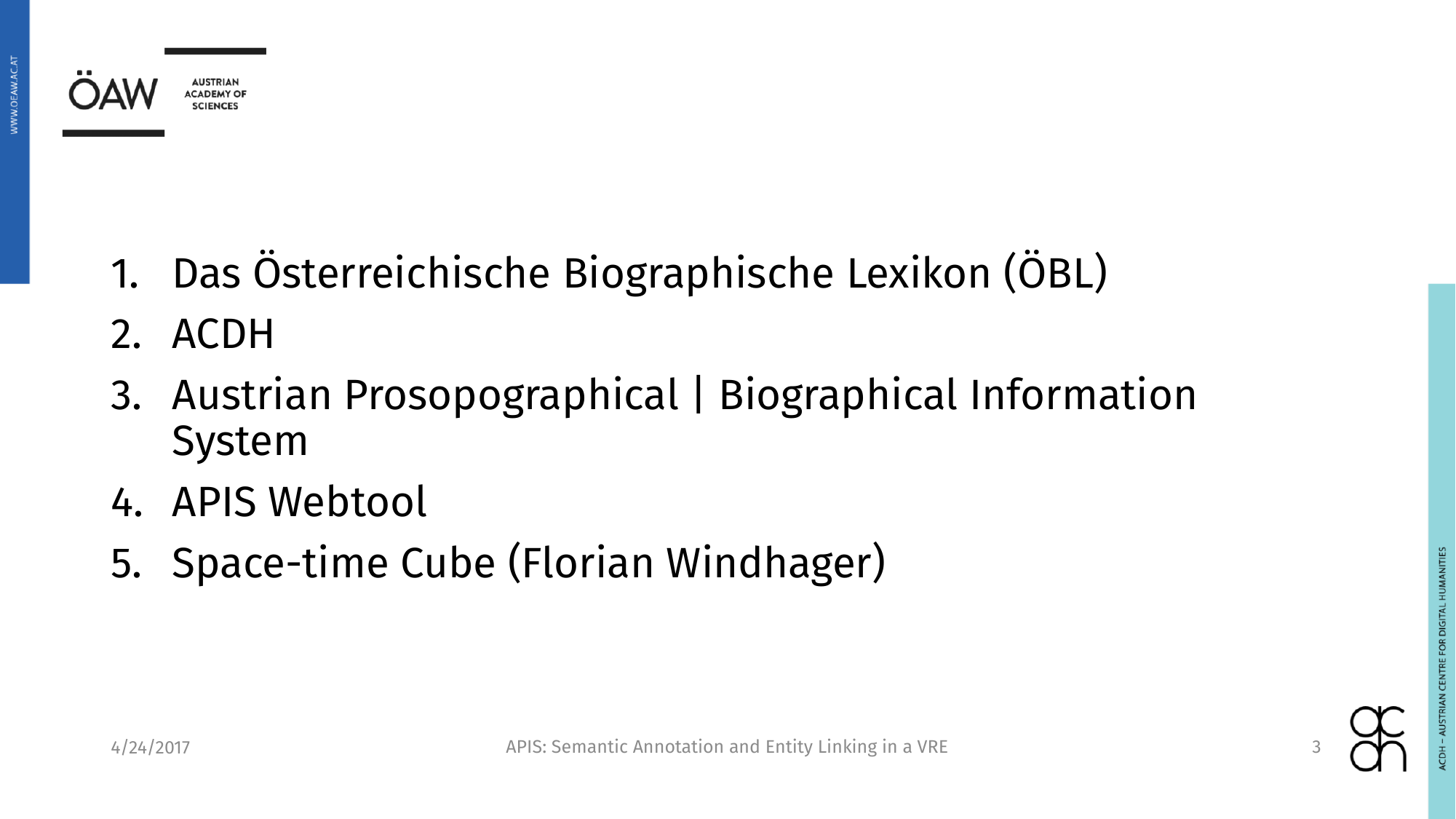

#
Das Österreichische Biographische Lexikon (ÖBL)
ACDH
Austrian Prosopographical | Biographical Information System
APIS Webtool
Space-time Cube (Florian Windhager)

4/24/2017
APIS: Semantic Annotation and Entity Linking in a VRE
3